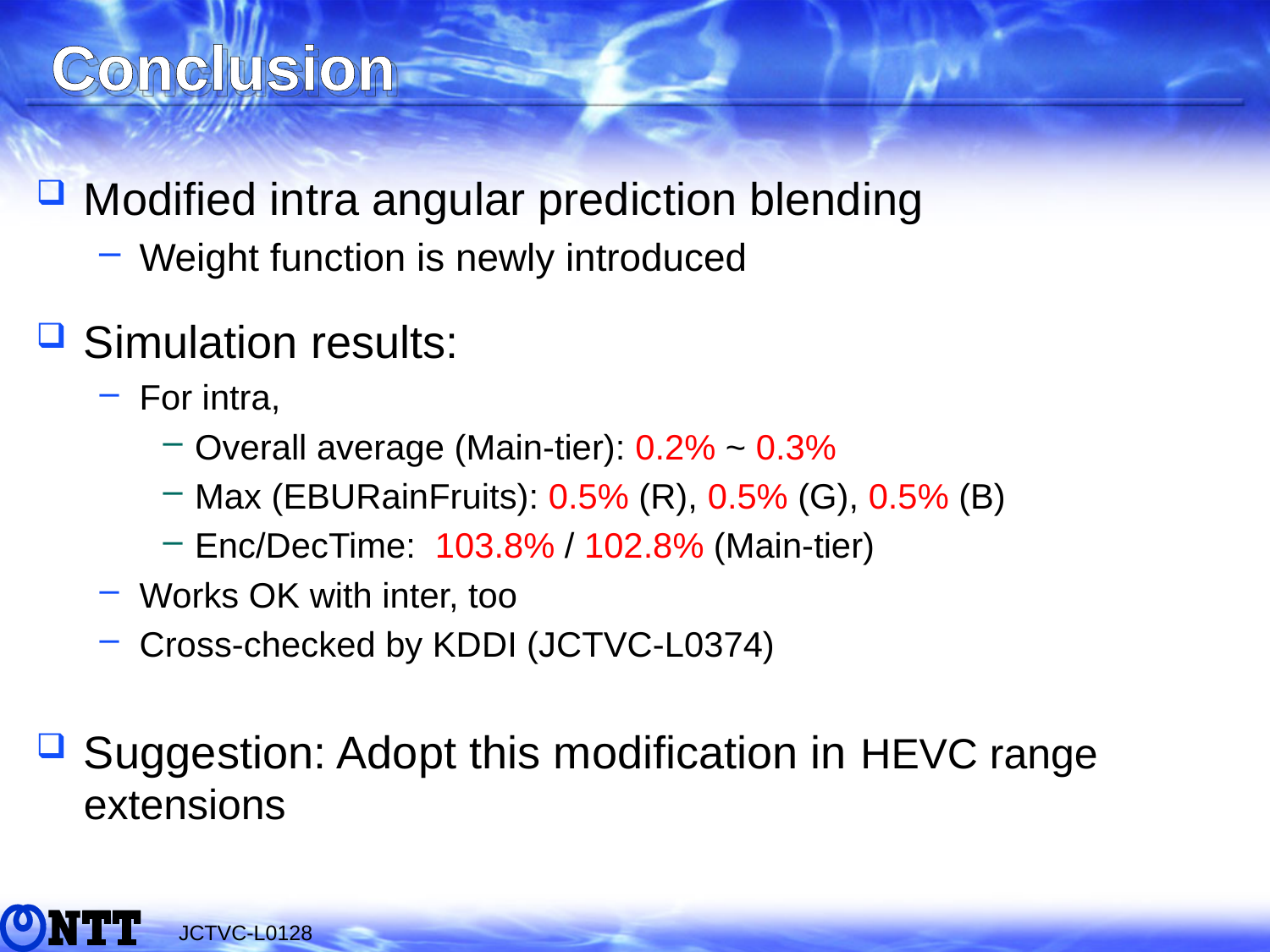

# Conclusion
Modified intra angular prediction blending
Weight function is newly introduced

Simulation results:
For intra,
Overall average (Main-tier): 0.2% ~ 0.3%
Max (EBURainFruits): 0.5% (R), 0.5% (G), 0.5% (B)
Enc/DecTime:  103.8% / 102.8% (Main-tier)
Works OK with inter, too
Cross-checked by KDDI (JCTVC-L0374)

Suggestion: Adopt this modification in HEVC range extensions